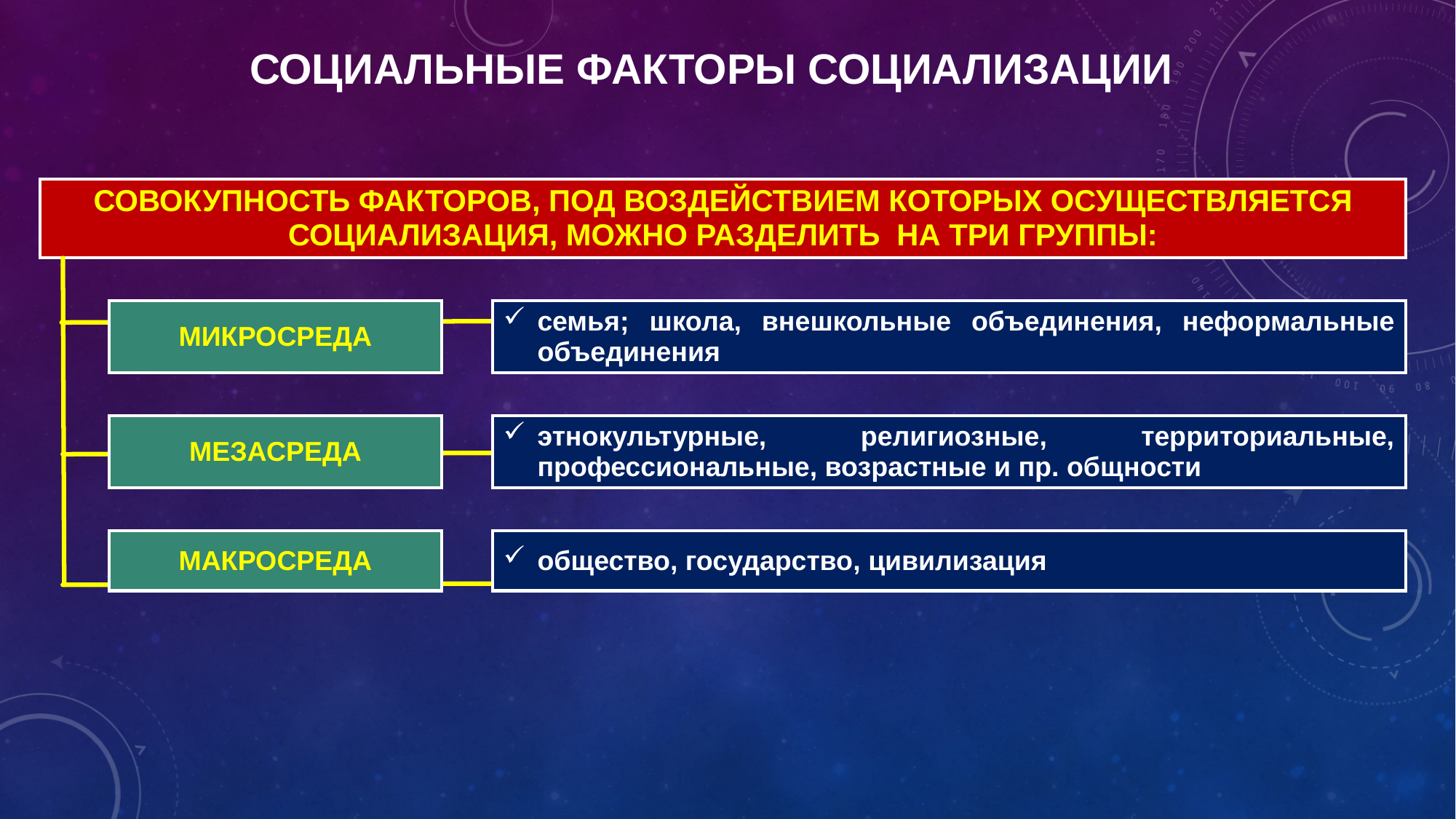

СОЦИАЛЬНЫЕ ФАКТОРЫ СОЦИАЛИЗАЦИИ
| СОВОКУПНОСТЬ ФАКТОРОВ, ПОД ВОЗДЕЙСТВИЕМ КОТОРЫХ ОСУЩЕСТВЛЯЕТСЯ СОЦИАЛИЗАЦИЯ, МОЖНО РАЗДЕЛИТЬ НА ТРИ ГРУППЫ: |  |  |  |  |
| --- | --- | --- | --- | --- |
|  |  |  |  |  |
|  | МИКРОСРЕДА |  | семья; школа, внешкольные объединения, неформальные объединения |  |
|  |  |  |  |  |
|  | МЕЗАСРЕДА |  | этнокультурные, религиозные, территориальные, профессиональные, возрастные и пр. общности |  |
|  |  |  |  |  |
|  | МАКРОСРЕДА |  | общество, государство, цивилизация |  |